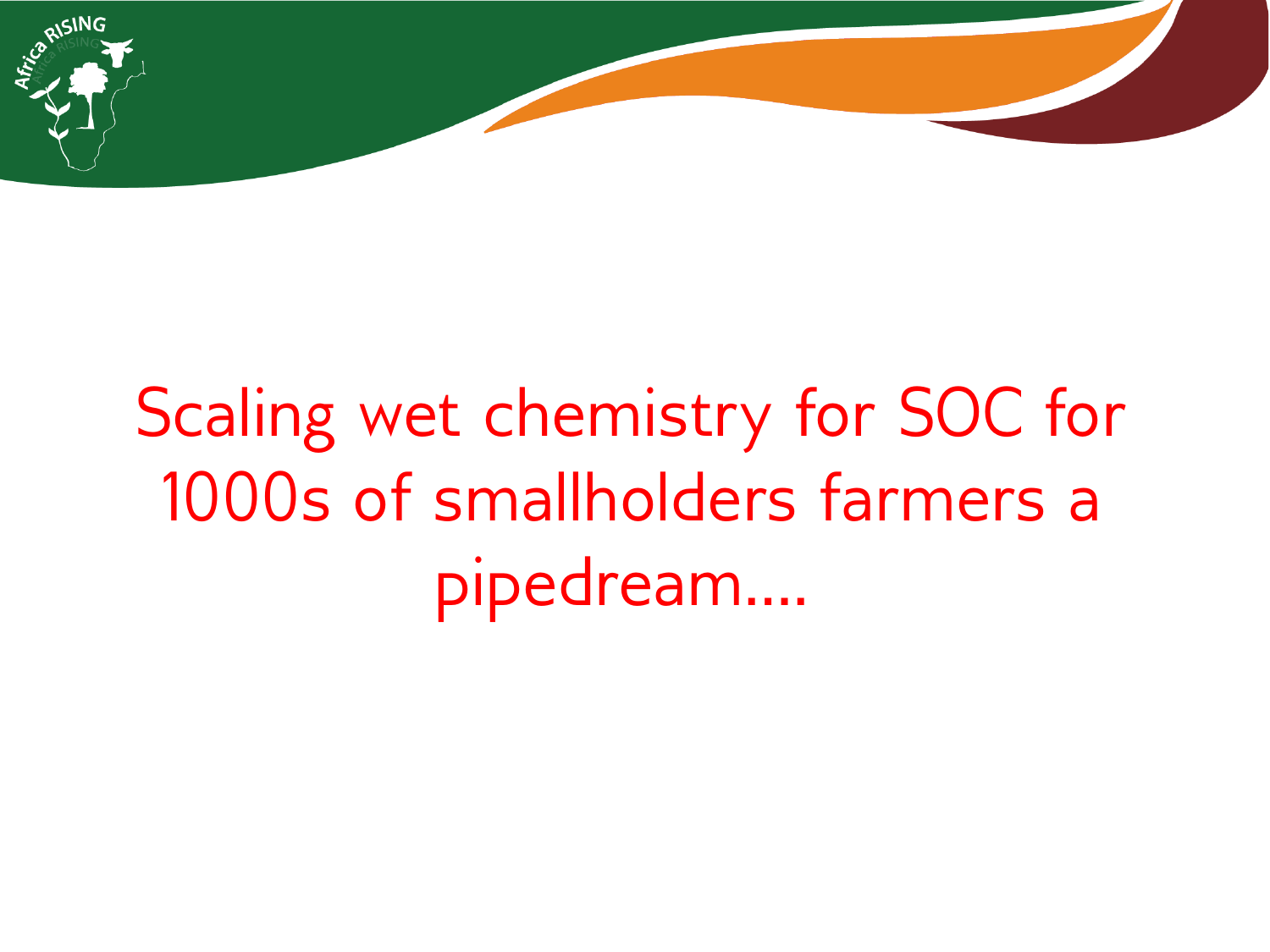

Scaling wet chemistry for SOC for 1000s of smallholders farmers a pipedream….